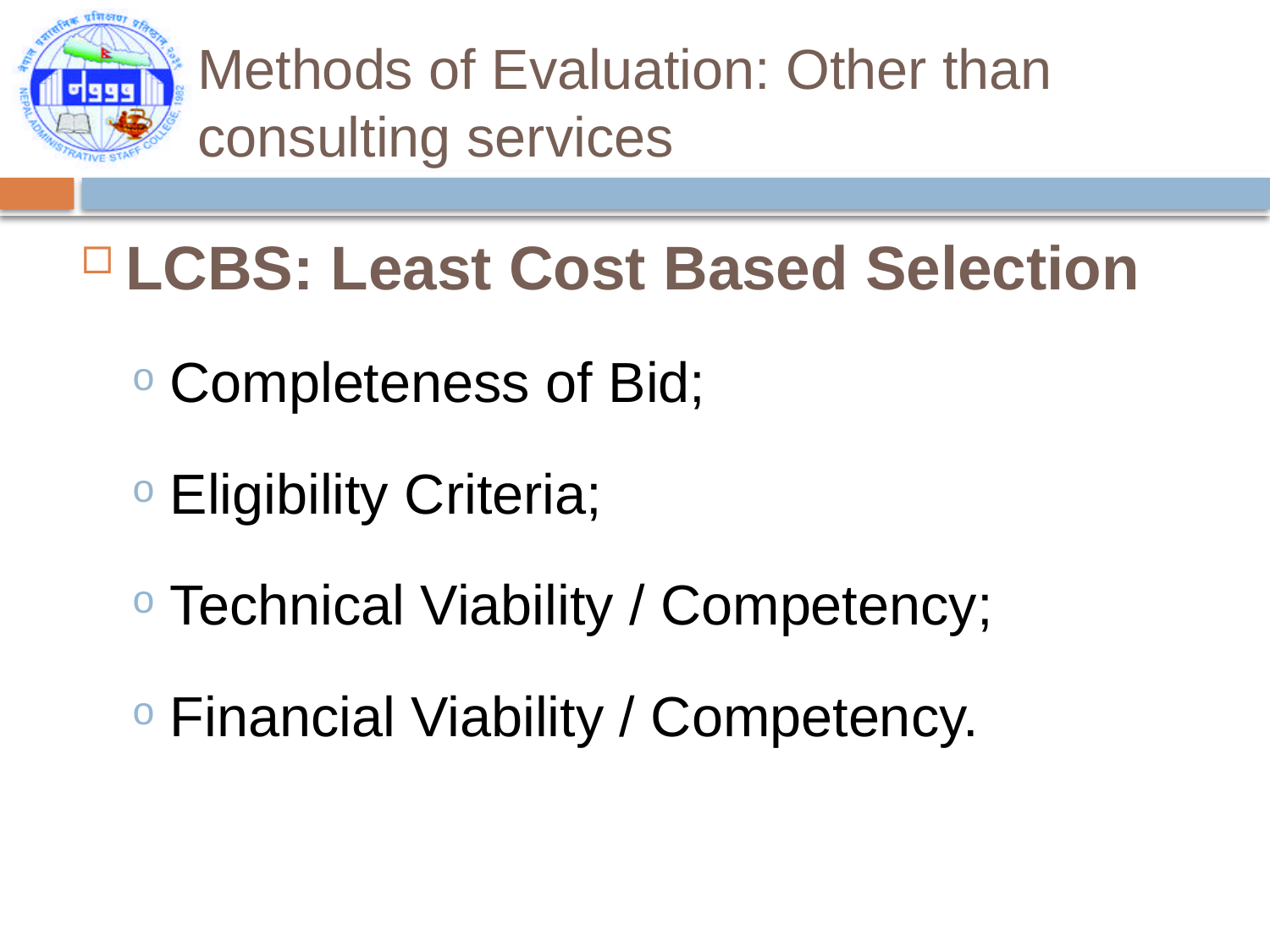

# Methods of Evaluation: Other than consulting services
LCBS: Least Cost Based Selection
Completeness of Bid;
Eligibility Criteria;
Technical Viability / Competency;
Financial Viability / Competency.